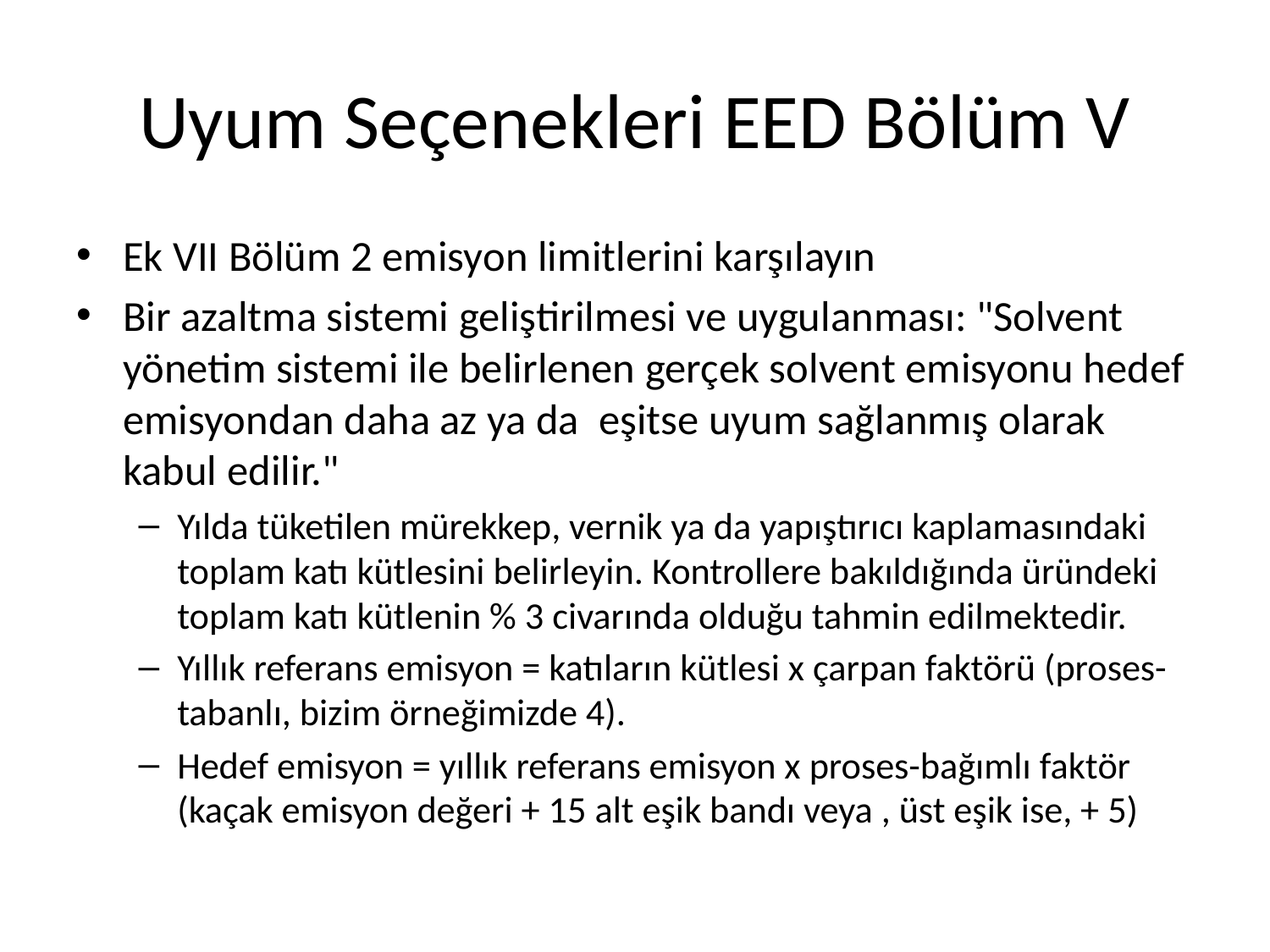

# Uyum Seçenekleri EED Bölüm V
Ek VII Bölüm 2 emisyon limitlerini karşılayın
Bir azaltma sistemi geliştirilmesi ve uygulanması: "Solvent yönetim sistemi ile belirlenen gerçek solvent emisyonu hedef emisyondan daha az ya da  eşitse uyum sağlanmış olarak kabul edilir."
Yılda tüketilen mürekkep, vernik ya da yapıştırıcı kaplamasındaki toplam katı kütlesini belirleyin. Kontrollere bakıldığında üründeki toplam katı kütlenin % 3 civarında olduğu tahmin edilmektedir.
Yıllık referans emisyon = katıların kütlesi x çarpan faktörü (proses-tabanlı, bizim örneğimizde 4).
Hedef emisyon = yıllık referans emisyon x proses-bağımlı faktör (kaçak emisyon değeri + 15 alt eşik bandı veya , üst eşik ise, + 5)